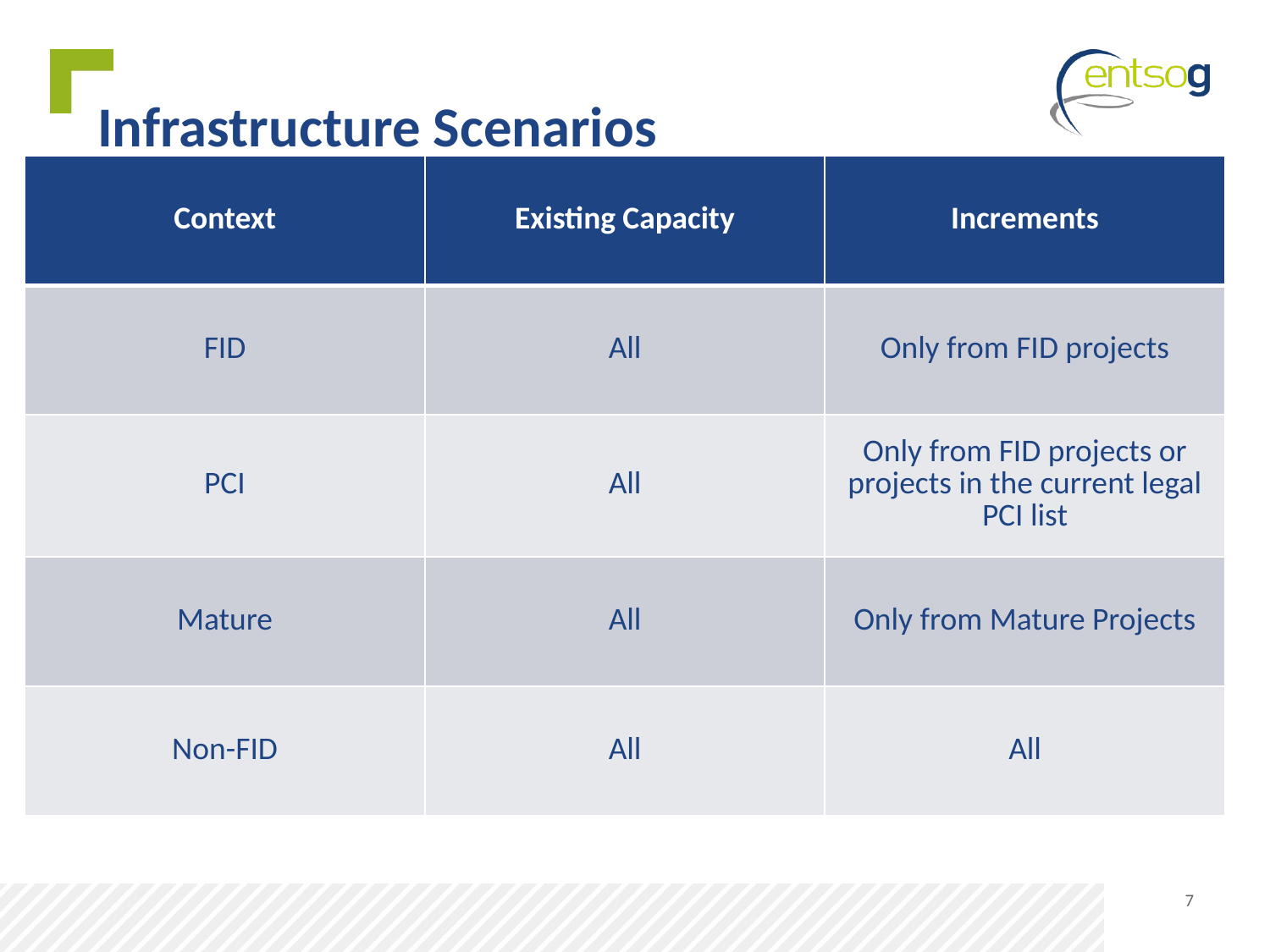

# Infrastructure Scenarios
| Context | Existing Capacity | Increments |
| --- | --- | --- |
| FID | All | Only from FID projects |
| PCI | All | Only from FID projects or projects in the current legal PCI list |
| Mature | All | Only from Mature Projects |
| Non-FID | All | All |
7